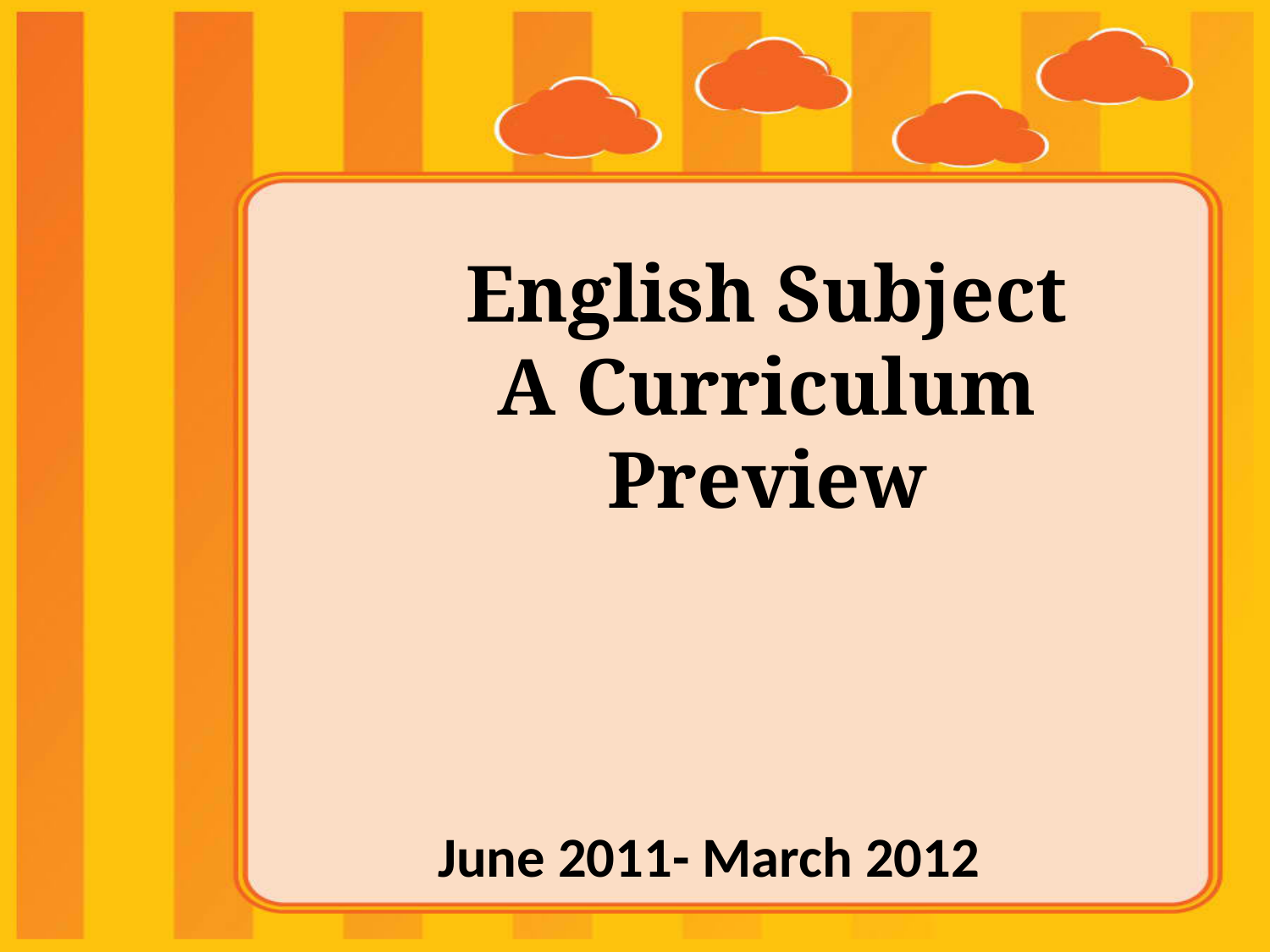

# English Subject A Curriculum Preview
June 2011- March 2012